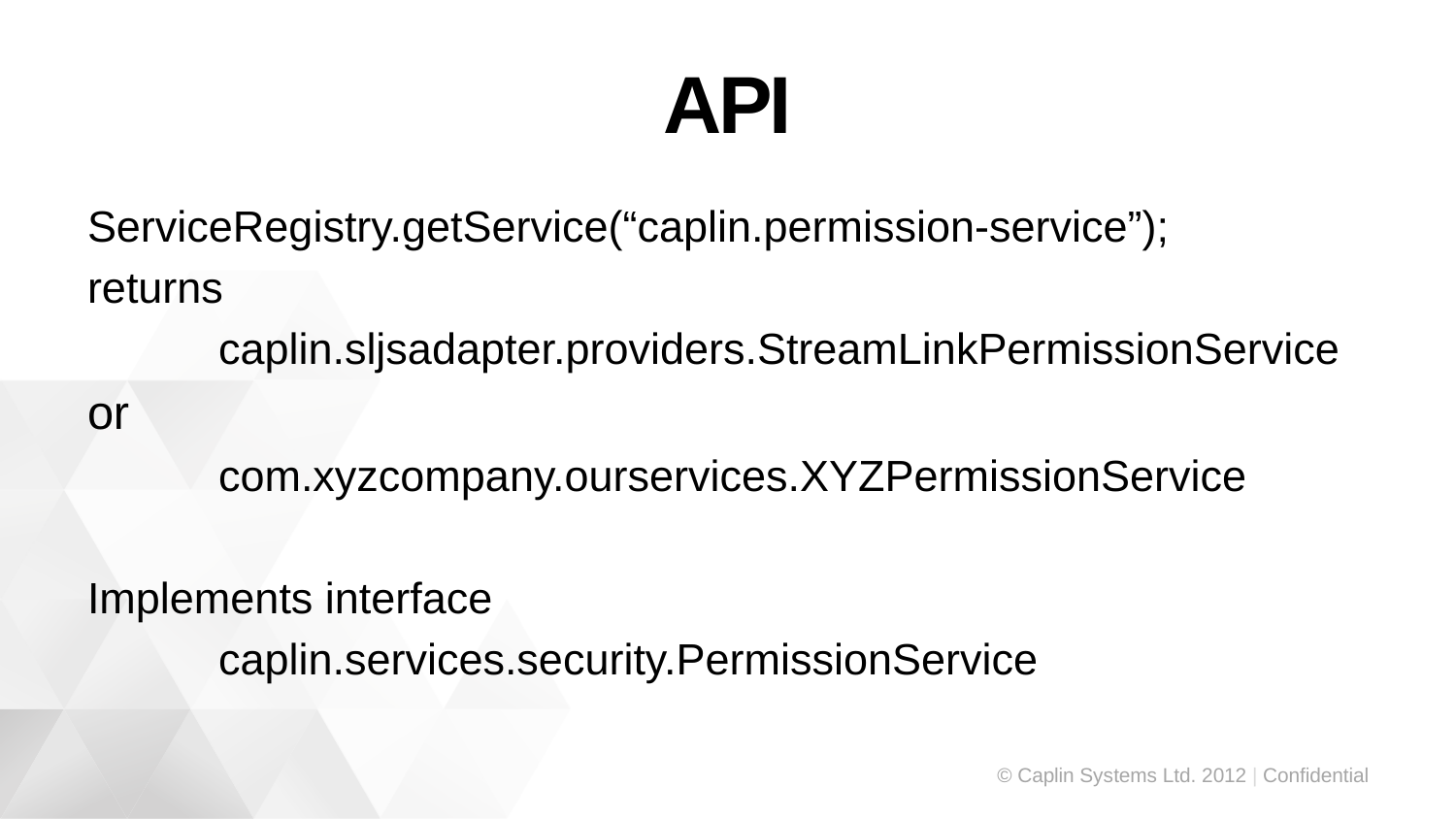

# API
ServiceRegistry.getService(“caplin.permission-service”);
returns
	caplin.sljsadapter.providers.StreamLinkPermissionService
or
	com.xyzcompany.ourservices.XYZPermissionService

Implements interface
	caplin.services.security.PermissionService